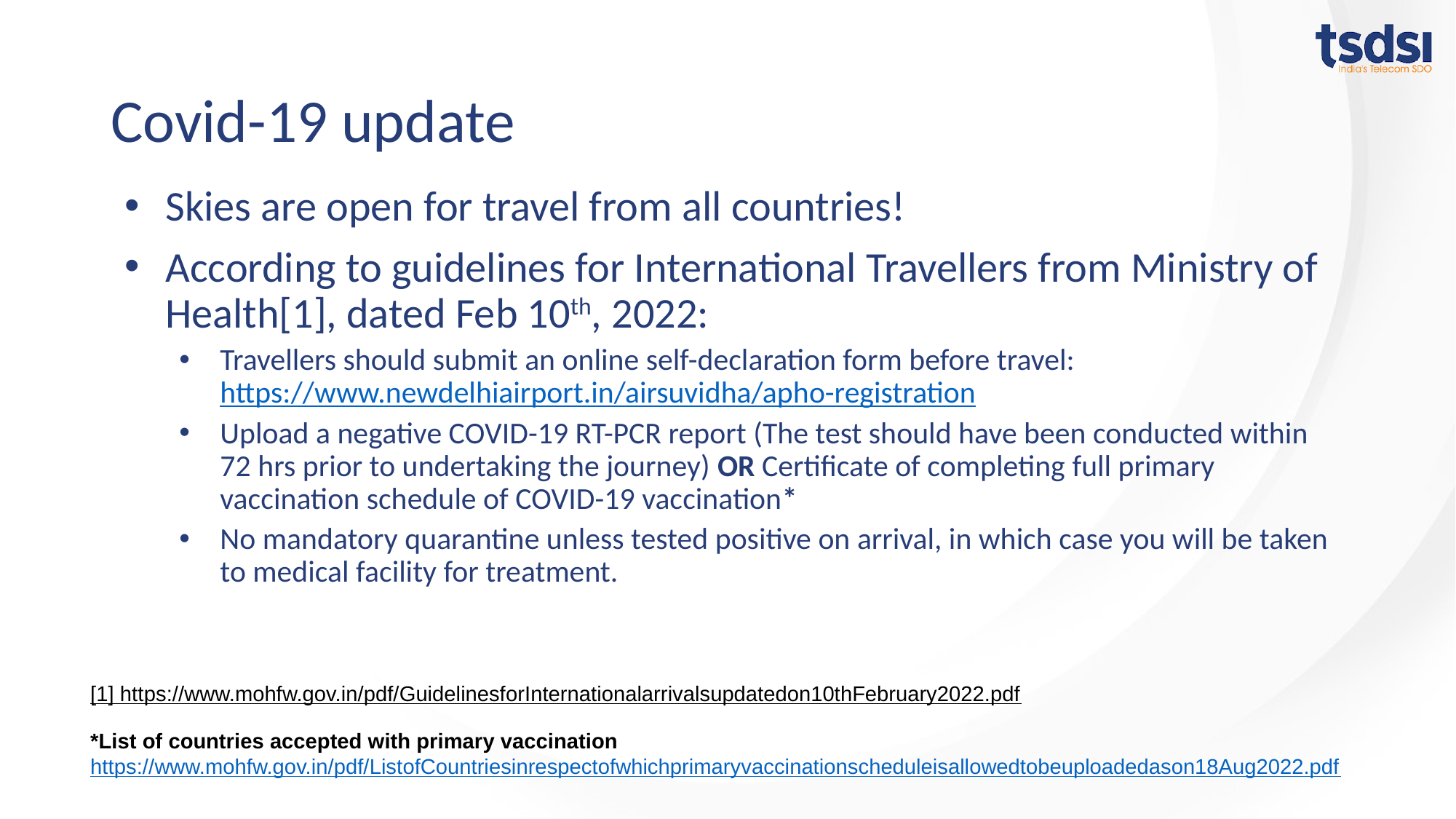

# Covid-19 update
Skies are open for travel from all countries!
According to guidelines for International Travellers from Ministry of Health[1], dated Feb 10th, 2022:
Travellers should submit an online self-declaration form before travel: https://www.newdelhiairport.in/airsuvidha/apho-registration
Upload a negative COVID-19 RT-PCR report (The test should have been conducted within 72 hrs prior to undertaking the journey) OR Certificate of completing full primary vaccination schedule of COVID-19 vaccination*
No mandatory quarantine unless tested positive on arrival, in which case you will be taken to medical facility for treatment.

[1] https://www.mohfw.gov.in/pdf/GuidelinesforInternationalarrivalsupdatedon10thFebruary2022.pdf
*List of countries accepted with primary vaccination https://www.mohfw.gov.in/pdf/ListofCountriesinrespectofwhichprimaryvaccinationscheduleisallowedtobeuploadedason18Aug2022.pdf